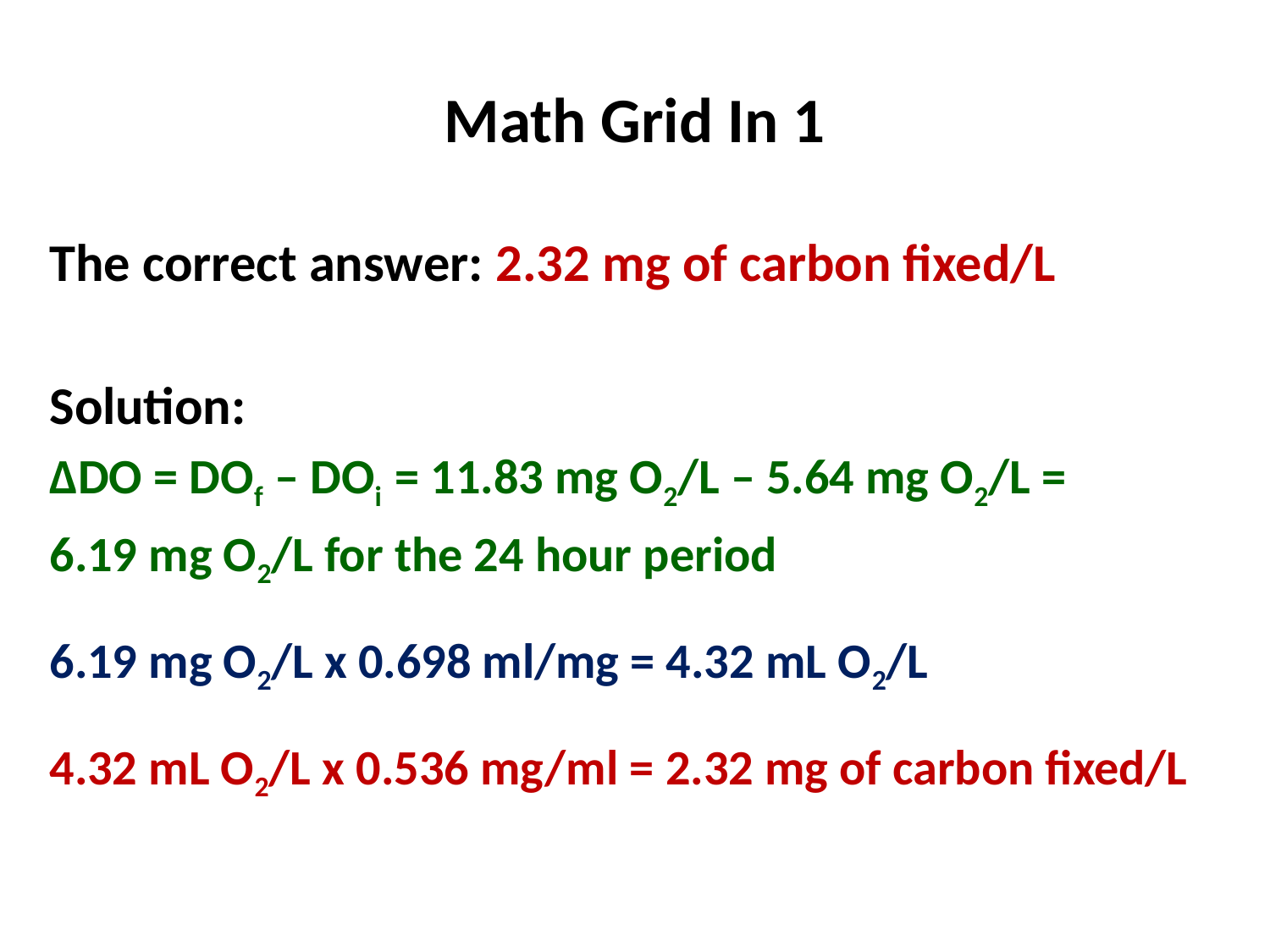

# Math Grid In 1
The correct answer: 2.32 mg of carbon fixed/L

Solution:
ΔDO = DOf – DOi  = 11.83 mg O2/L – 5.64 mg O2/L =
6.19 mg O2/L for the 24 hour period

6.19 mg O2/L x 0.698 ml/mg = 4.32 mL O2/L

4.32 mL O2/L x 0.536 mg/ml = 2.32 mg of carbon fixed/L